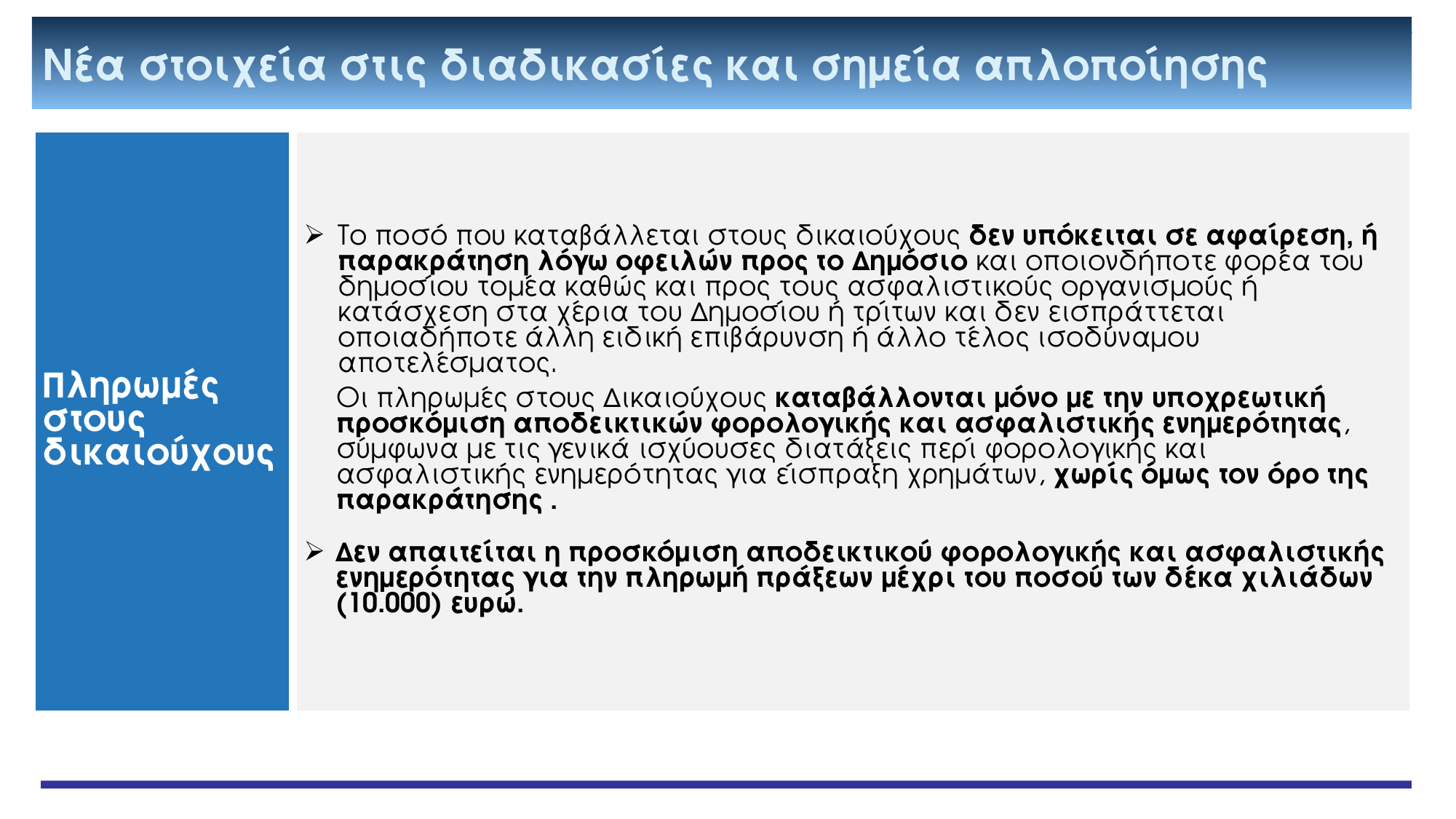

Νέα στοιχεία στις διαδικασίες και σημεία απλοποίησης
| Πληρωμές στους δικαιούχους | Το ποσό που καταβάλλεται στους δικαιούχους δεν υπόκειται σε αφαίρεση, ή παρακράτηση λόγω οφειλών προς το Δημόσιο και οποιονδήποτε φορέα του δημοσίου τομέα καθώς και προς τους ασφαλιστικούς οργανισμούς ή κατάσχεση στα χέρια του Δημοσίου ή τρίτων και δεν εισπράττεται οποιαδήποτε άλλη ειδική επιβάρυνση ή άλλο τέλος ισοδύναμου αποτελέσματος. Οι πληρωμές στους Δικαιούχους καταβάλλονται μόνο με την υποχρεωτική προσκόμιση αποδεικτικών φορολογικής και ασφαλιστικής ενημερότητας, σύμφωνα με τις γενικά ισχύουσες διατάξεις περί φορολογικής και ασφαλιστικής ενημερότητας για είσπραξη χρημάτων, χωρίς όμως τον όρο της παρακράτησης . Δεν απαιτείται η προσκόμιση αποδεικτικού φορολογικής και ασφαλιστικής ενημερότητας για την πληρωμή πράξεων μέχρι του ποσού των δέκα χιλιάδων (10.000) ευρώ. |
| --- | --- |